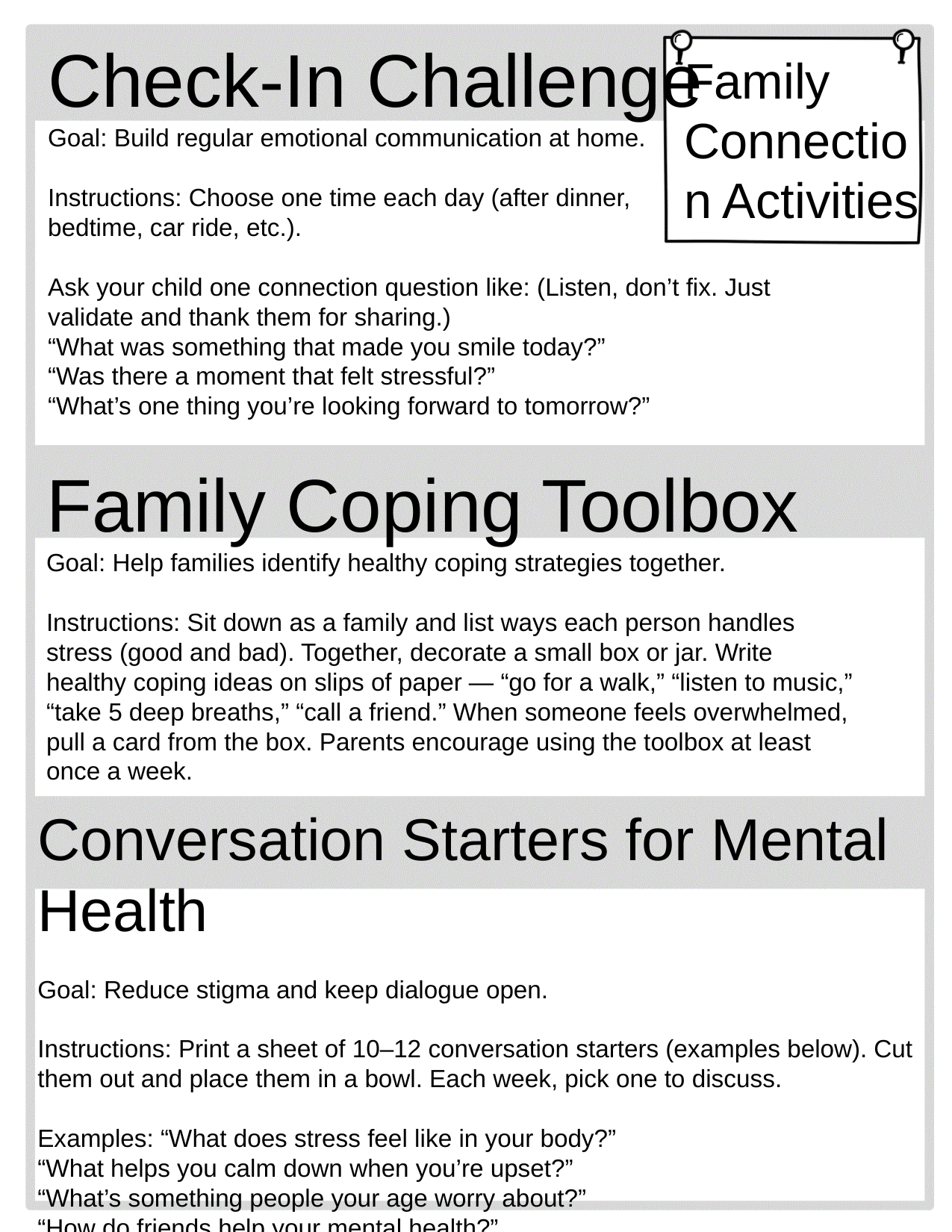

Check-In Challenge
Goal: Build regular emotional communication at home.

Instructions: Choose one time each day (after dinner,
bedtime, car ride, etc.).

Ask your child one connection question like: (Listen, don’t fix. Just validate and thank them for sharing.)
“What was something that made you smile today?”
“Was there a moment that felt stressful?”
“What’s one thing you’re looking forward to tomorrow?”
Family Connection Activities
Family Coping Toolbox
Goal: Help families identify healthy coping strategies together.

Instructions: Sit down as a family and list ways each person handles stress (good and bad). Together, decorate a small box or jar. Write healthy coping ideas on slips of paper — “go for a walk,” “listen to music,” “take 5 deep breaths,” “call a friend.” When someone feels overwhelmed, pull a card from the box. Parents encourage using the toolbox at least once a week.
Conversation Starters for Mental Health

Goal: Reduce stigma and keep dialogue open.

Instructions: Print a sheet of 10–12 conversation starters (examples below). Cut them out and place them in a bowl. Each week, pick one to discuss.

Examples: “What does stress feel like in your body?”
“What helps you calm down when you’re upset?”
“What’s something people your age worry about?”
“How do friends help your mental health?”
“What’s one way our family could take better care of our mental health?”